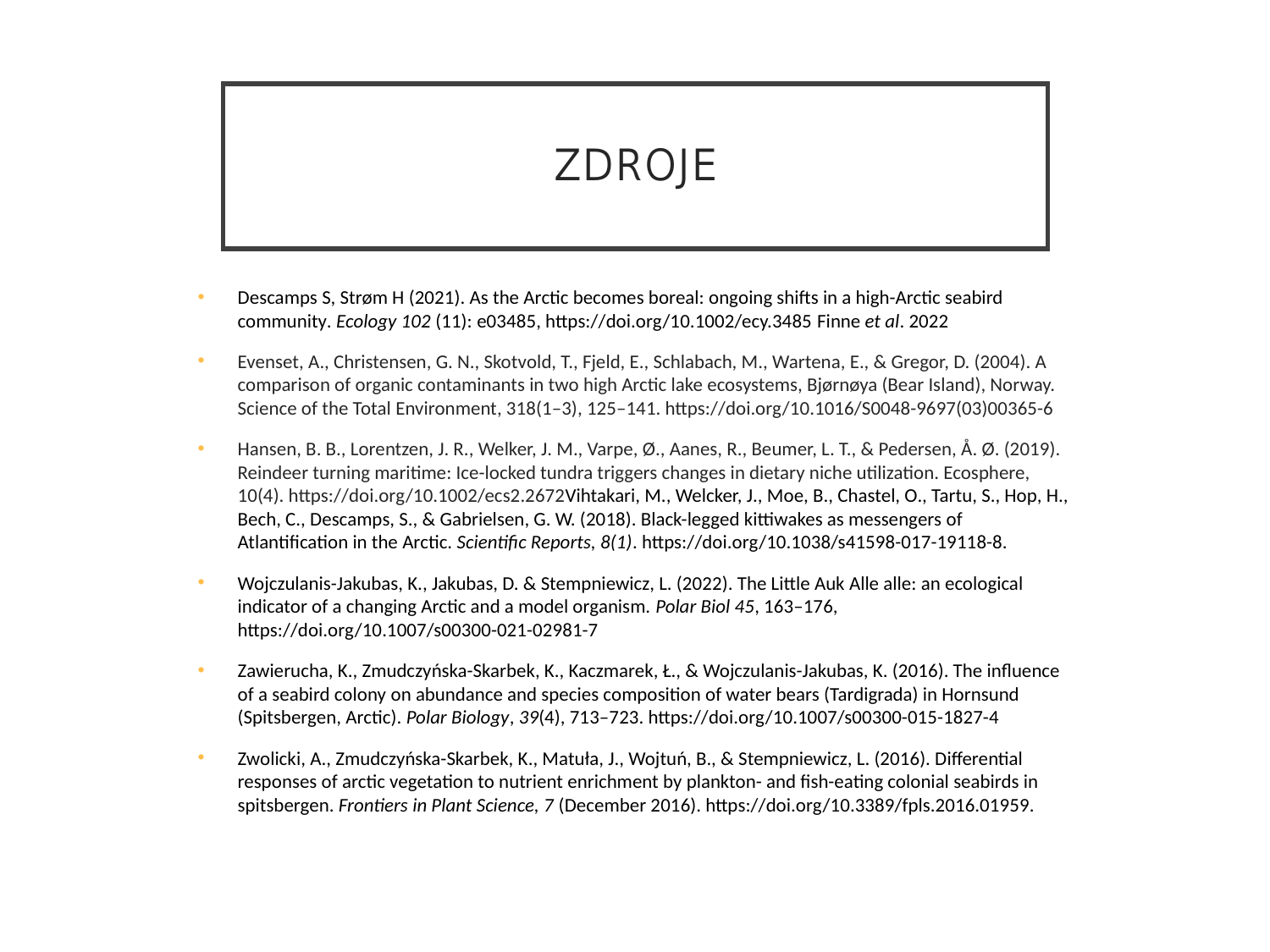

# ZDROJE
Descamps S, Strøm H (2021). As the Arctic becomes boreal: ongoing shifts in a high-Arctic seabird community. Ecology 102 (11): e03485, https://doi.org/10.1002/ecy.3485 Finne et al. 2022
Evenset, A., Christensen, G. N., Skotvold, T., Fjeld, E., Schlabach, M., Wartena, E., & Gregor, D. (2004). A comparison of organic contaminants in two high Arctic lake ecosystems, Bjørnøya (Bear Island), Norway. Science of the Total Environment, 318(1–3), 125–141. https://doi.org/10.1016/S0048-9697(03)00365-6
Hansen, B. B., Lorentzen, J. R., Welker, J. M., Varpe, Ø., Aanes, R., Beumer, L. T., & Pedersen, Å. Ø. (2019). Reindeer turning maritime: Ice-locked tundra triggers changes in dietary niche utilization. Ecosphere, 10(4). https://doi.org/10.1002/ecs2.2672Vihtakari, M., Welcker, J., Moe, B., Chastel, O., Tartu, S., Hop, H., Bech, C., Descamps, S., & Gabrielsen, G. W. (2018). Black-legged kittiwakes as messengers of Atlantification in the Arctic. Scientific Reports, 8(1). https://doi.org/10.1038/s41598-017-19118-8.
Wojczulanis-Jakubas, K., Jakubas, D. & Stempniewicz, L. (2022). The Little Auk Alle alle: an ecological indicator of a changing Arctic and a model organism. Polar Biol 45, 163–176, https://doi.org/10.1007/s00300-021-02981-7
Zawierucha, K., Zmudczyńska-Skarbek, K., Kaczmarek, Ł., & Wojczulanis-Jakubas, K. (2016). The influence of a seabird colony on abundance and species composition of water bears (Tardigrada) in Hornsund (Spitsbergen, Arctic). Polar Biology, 39(4), 713–723. https://doi.org/10.1007/s00300-015-1827-4
Zwolicki, A., Zmudczyńska-Skarbek, K., Matuła, J., Wojtuń, B., & Stempniewicz, L. (2016). Differential responses of arctic vegetation to nutrient enrichment by plankton- and fish-eating colonial seabirds in spitsbergen. Frontiers in Plant Science, 7 (December 2016). https://doi.org/10.3389/fpls.2016.01959.